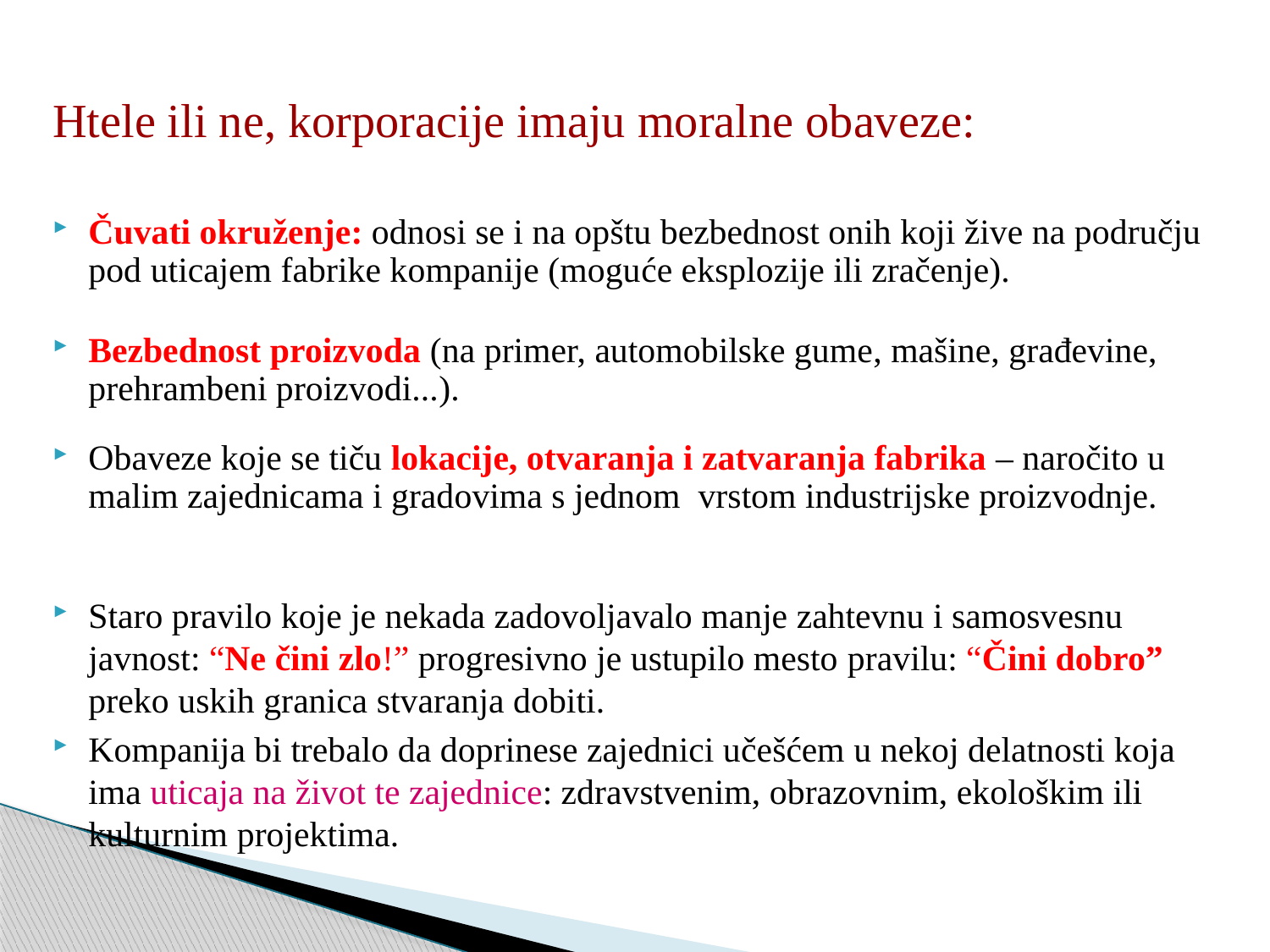

Htele ili ne, korporacije imaju moralne obaveze:

Čuvati okruženje: odnosi se i na opštu bezbednost onih koji žive na području pod uticajem fabrike kompanije (moguće eksplozije ili zračenje).
Bezbednost proizvoda (na primer, automobilske gume, mašine, građevine, prehrambeni proizvodi...).
Obaveze koje se tiču lokacije, otvaranja i zatvaranja fabrika – naročito u malim zajednicama i gradovima s jednom  vrstom industrijske proizvodnje.

Staro pravilo koje je nekada zadovoljavalo manje zahtevnu i samosvesnu javnost: “Ne čini zlo!” progresivno je ustupilo mesto pravilu: “Čini dobro” preko uskih granica stvaranja dobiti.
Kompanija bi trebalo da doprinese zajednici učešćem u nekoj delatnosti koja ima uticaja na život te zajednice: zdravstvenim, obrazovnim, ekološkim ili kulturnim projektima.